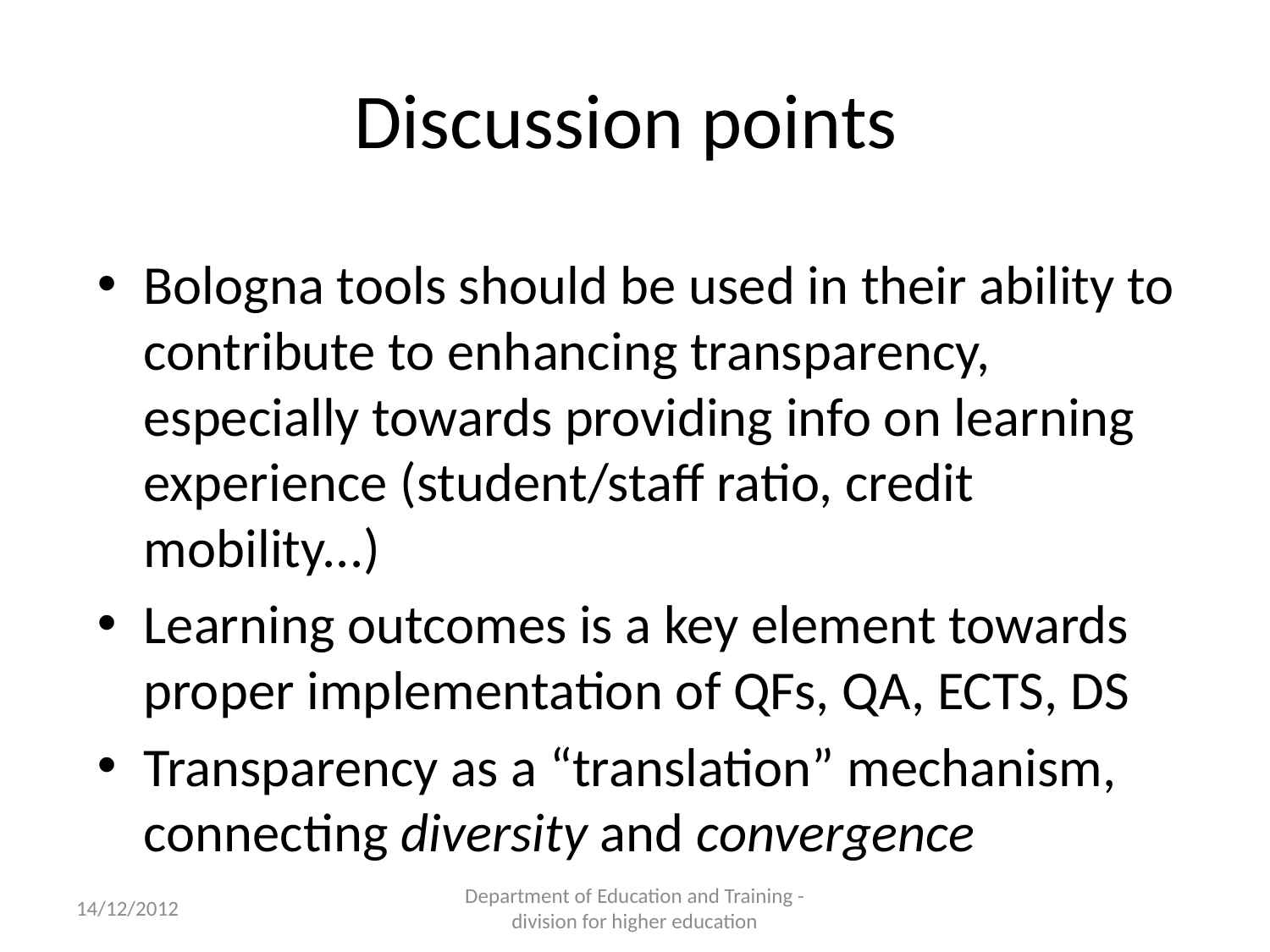

# Discussion points

Bologna tools should be used in their ability to contribute to enhancing transparency, especially towards providing info on learning experience (student/staff ratio, credit mobility...)
Learning outcomes is a key element towards proper implementation of QFs, QA, ECTS, DS
Transparency as a “translation” mechanism, connecting diversity and convergence

14/12/2012
Department of Education and Training - division for higher education